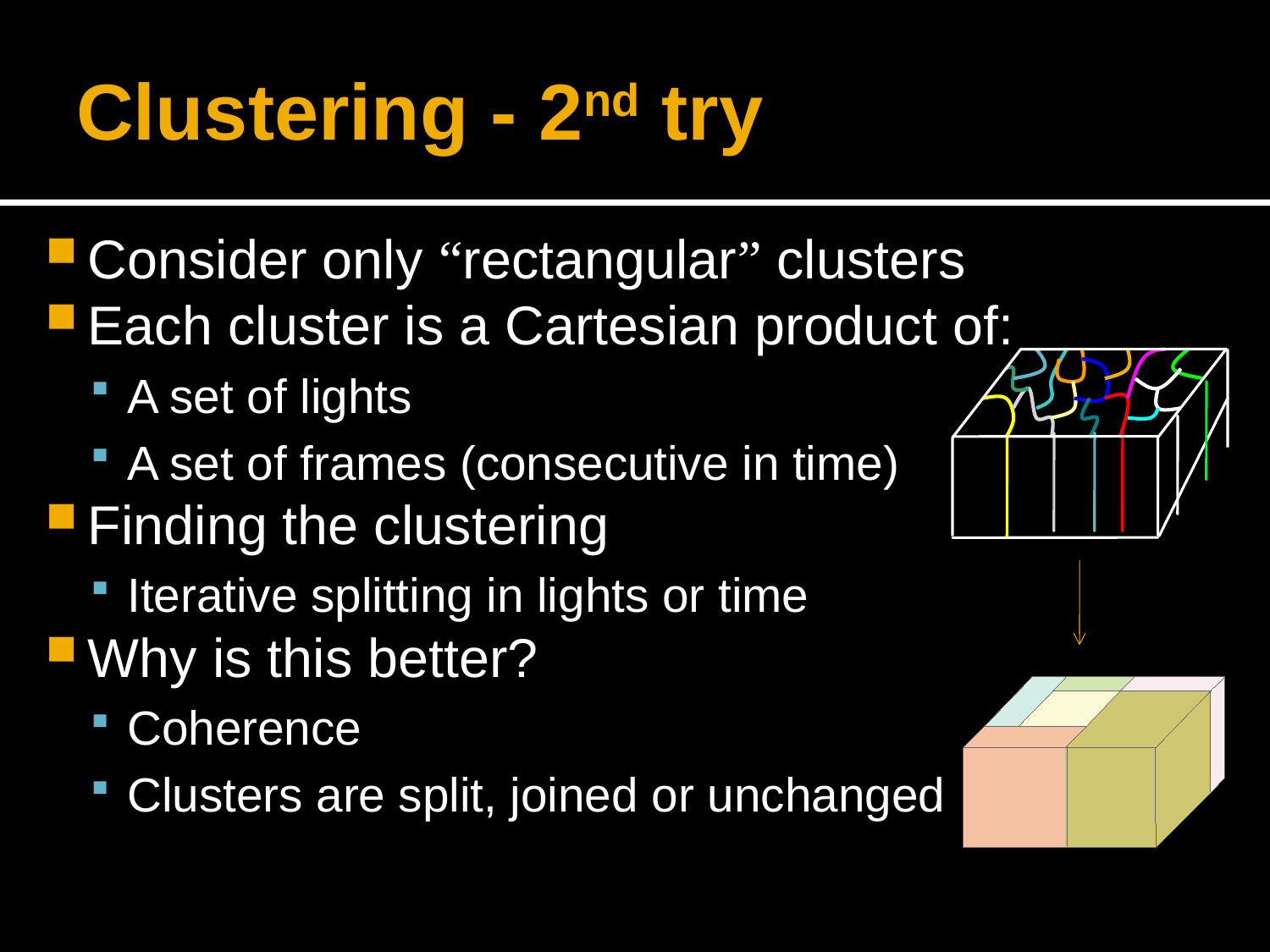

# Clustering - 2nd try
Consider only “rectangular” clusters
Each cluster is a Cartesian product of:
A set of lights
A set of frames (consecutive in time)
Finding the clustering
Iterative splitting in lights or time
Why is this better?
Coherence
Clusters are split, joined or unchanged